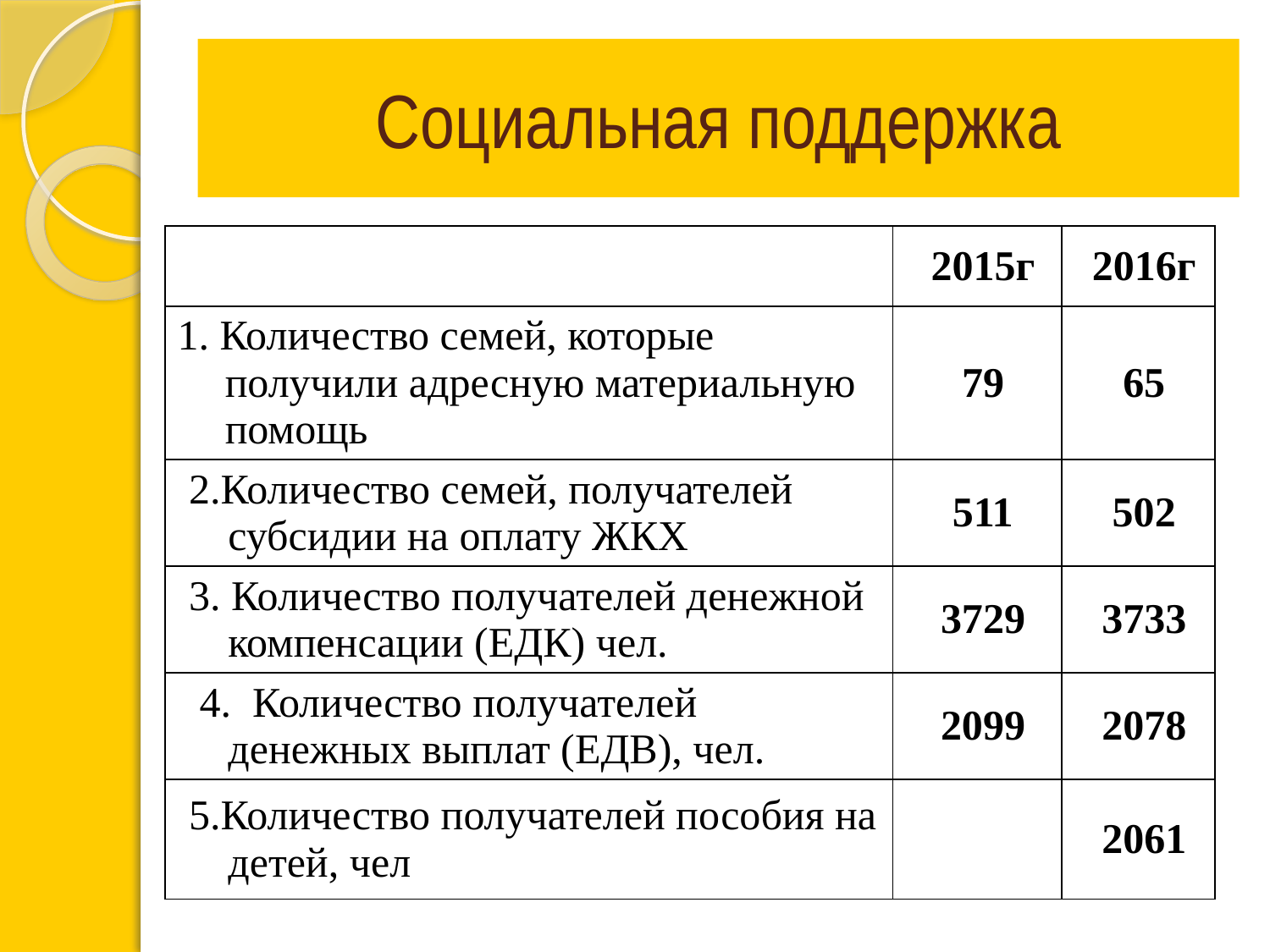

Социальная поддержка

|  | 2015г | 2016г |
| --- | --- | --- |
| 1. Количество семей, которые получили адресную материальную помощь | 79 | 65 |
| 2.Количество семей, получателей субсидии на оплату ЖКХ | 511 | 502 |
| 3. Количество получателей денежной компенсации (ЕДК) чел. | 3729 | 3733 |
| 4. Количество получателей денежных выплат (ЕДВ), чел. | 2099 | 2078 |
| 5.Количество получателей пособия на детей, чел |  | 2061 |